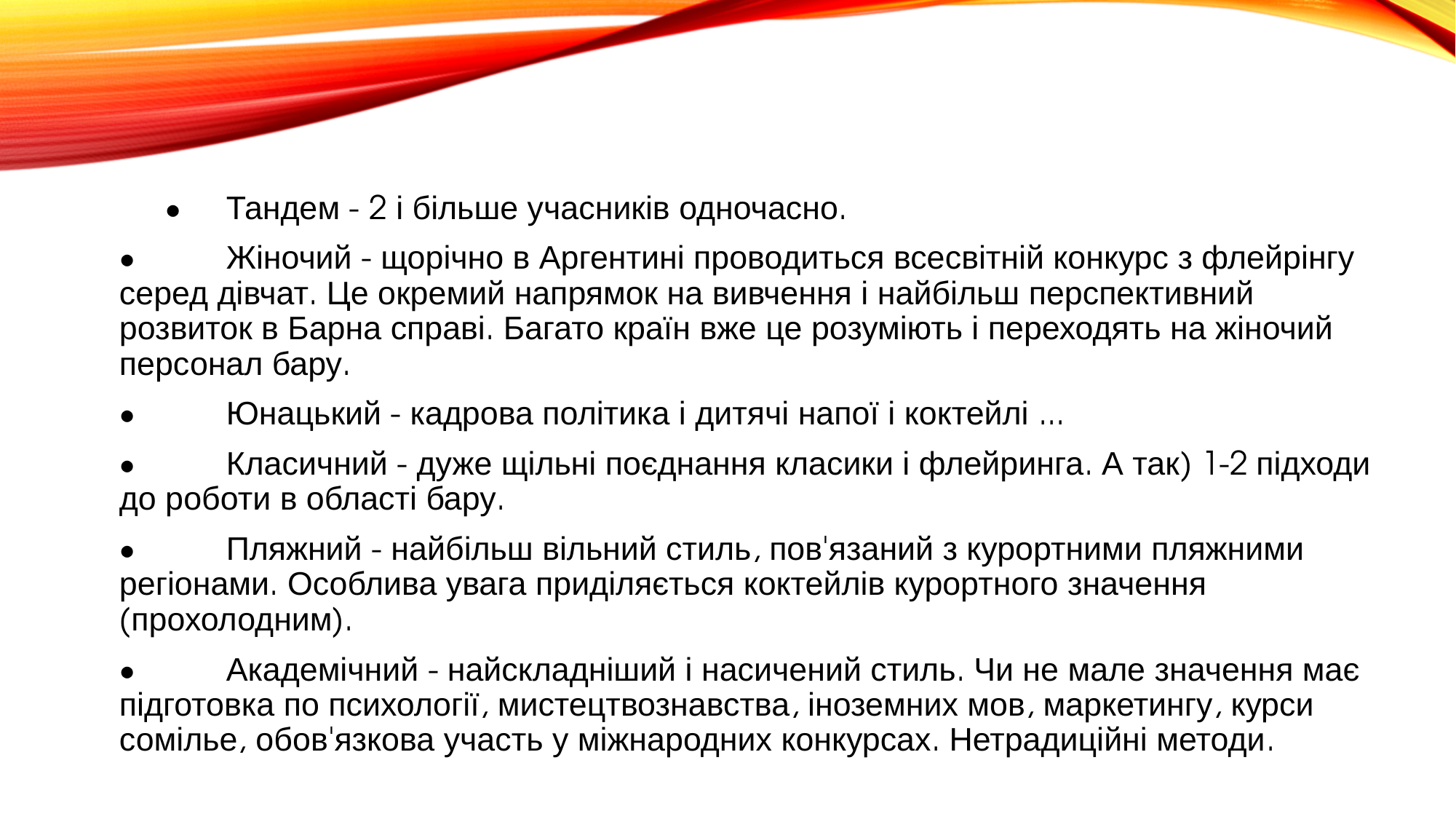

•	Тандем - 2 і більше учасників одночасно.
•	Жіночий - щорічно в Аргентині проводиться всесвітній конкурс з флейрінгу серед дівчат. Це окремий напрямок на вивчення і найбільш перспективний розвиток в Барна справі. Багато країн вже це розуміють і переходять на жіночий персонал бару.
•	Юнацький - кадрова політика і дитячі напої і коктейлі ...
•	Класичний - дуже щільні поєднання класики і флейринга. А так) 1-2 підходи до роботи в області бару.
•	Пляжний - найбільш вільний стиль, пов'язаний з курортними пляжними регіонами. Особлива увага приділяється коктейлів курортного значення (прохолодним).
•	Академічний - найскладніший і насичений стиль. Чи не мале значення має підготовка по психології, мистецтвознавства, іноземних мов, маркетингу, курси сомілье, обов'язкова участь у міжнародних конкурсах. Нетрадиційні методи.